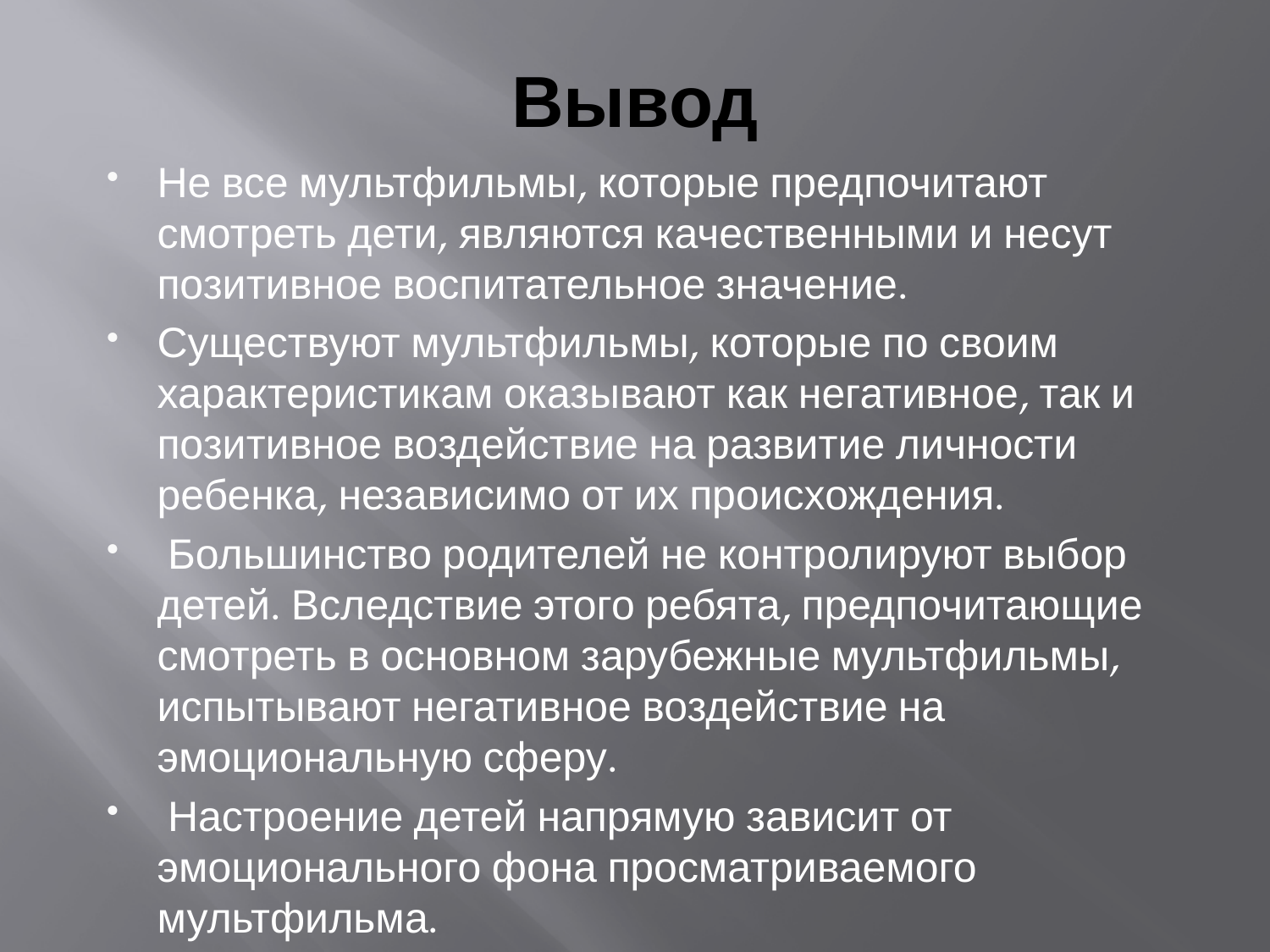

# Вывод
Не все мультфильмы, которые предпочитают смотреть дети, являются качественными и несут позитивное воспитательное значение.
Существуют мультфильмы, которые по своим характеристикам оказывают как негативное, так и позитивное воздействие на развитие личности ребенка, независимо от их происхождения.
 Большинство родителей не контролируют выбор детей. Вследствие этого ребята, предпочитающие смотреть в основном зарубежные мультфильмы, испытывают негативное воздействие на эмоциональную сферу.
 Настроение детей напрямую зависит от эмоционального фона просматриваемого мультфильма.